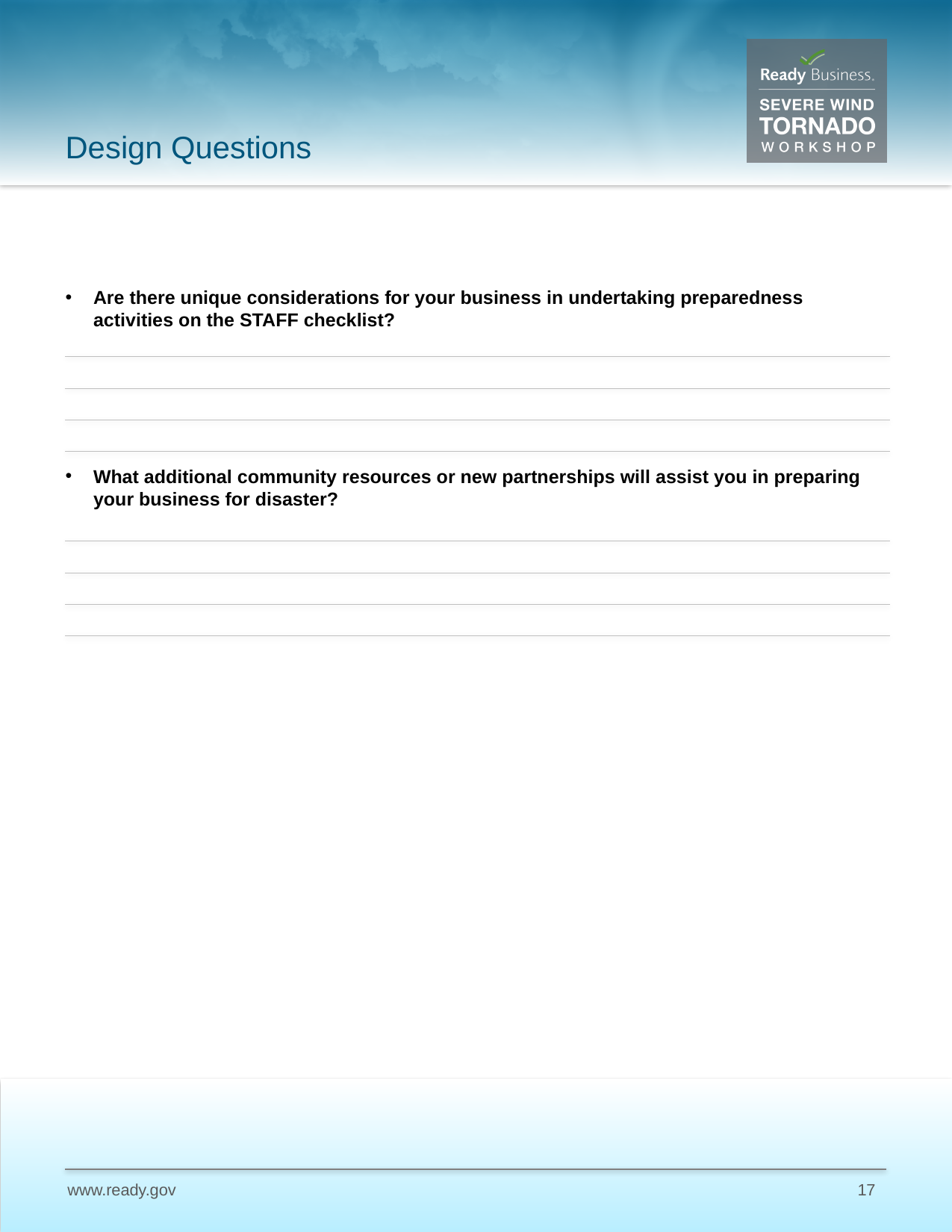

# Design Questions
Are there unique considerations for your business in undertaking preparedness activities on the STAFF checklist?

What additional community resources or new partnerships will assist you in preparing your business for disaster?
17